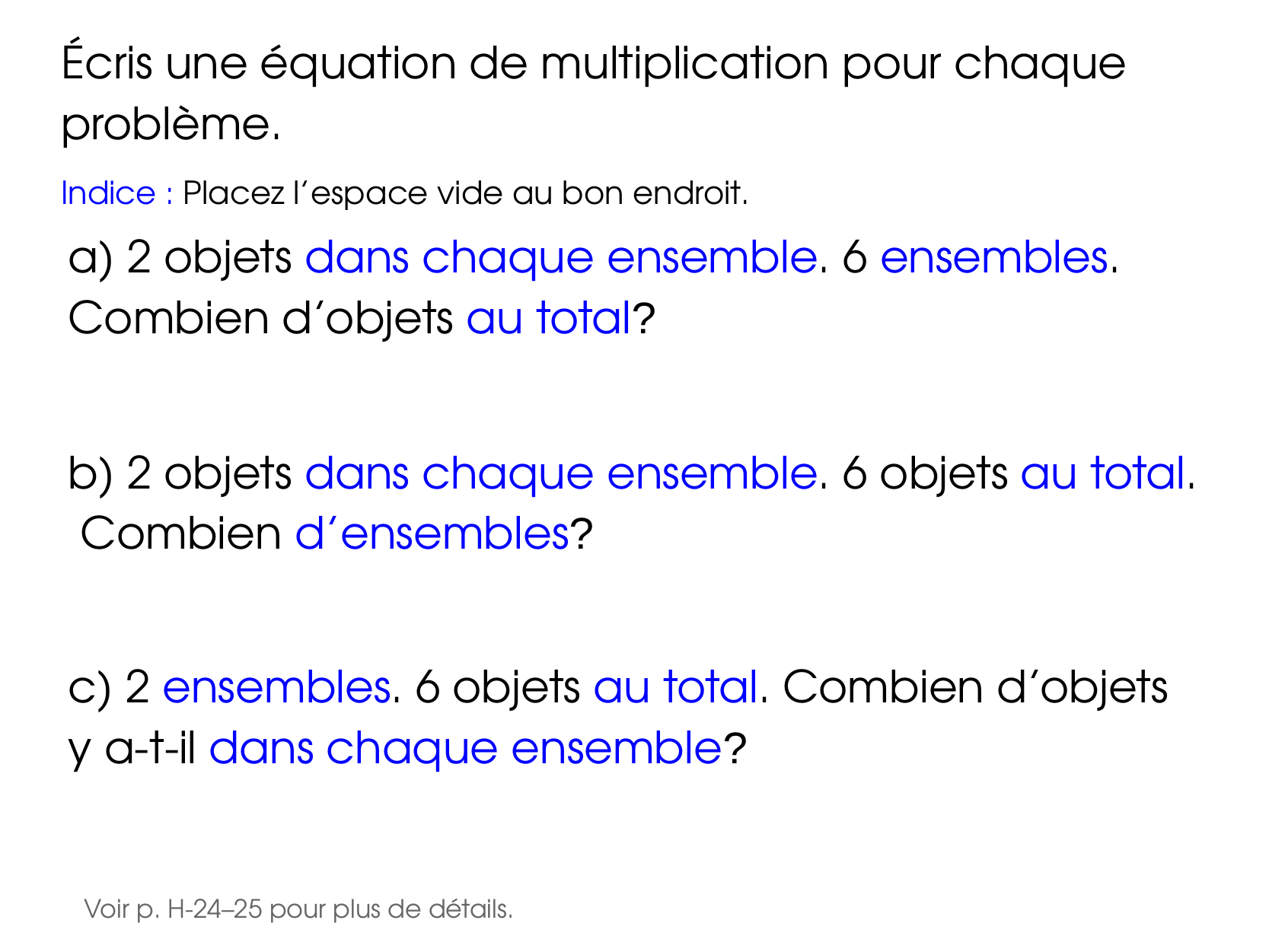

Écris une équation de multiplication pour chaque problème.
Indice : Placez l’espace vide au bon endroit.
a) 2 objets dans chaque ensemble. 6 ensembles.
Combien d’objets au total?
b) 2 objets dans chaque ensemble. 6 objets au total.     Combien d’ensembles?
c) 2 ensembles. 6 objets au total. Combien d’objets y a-t-il dans chaque ensemble?
Voir p. H-24–25 pour plus de détails.